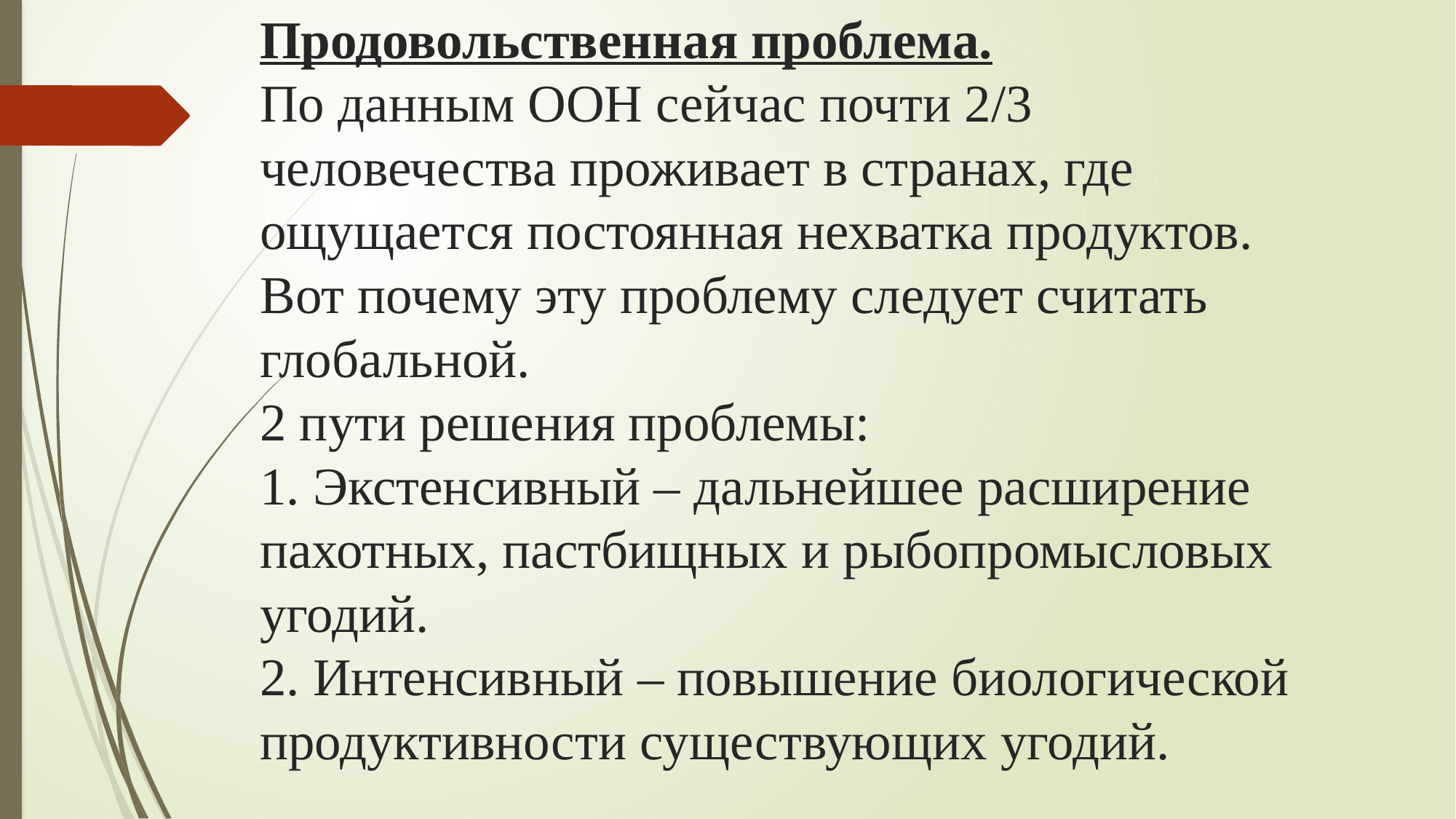

# Продовольственная проблема. По данным ООН сейчас почти 2/3 человечества проживает в странах, где ощущается постоянная нехватка продуктов. Вот почему эту проблему следует считать глобальной. 2 пути решения проблемы: 1. Экстенсивный – дальнейшее расширение пахотных, пастбищных и рыбопромысловых угодий. 2. Интенсивный – повышение биологической продуктивности существующих угодий.
г